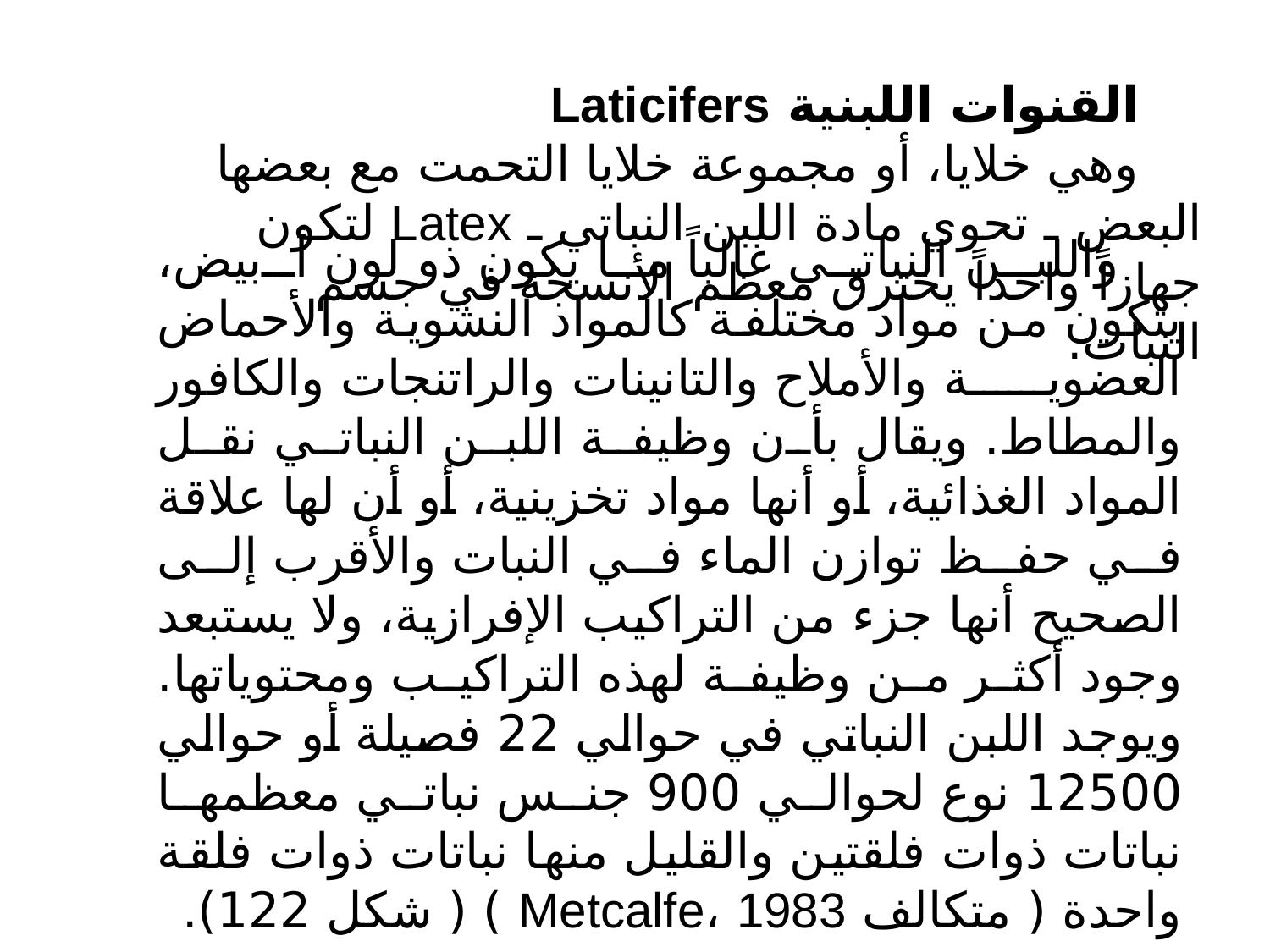

القنوات اللبنية Laticifers
وهي خلايا، أو مجموعة خلايا التحمت مع بعضها البعض ـ تحوي مادة اللبن النباتي ـ Latex لتكون جهازاً واحداً يخترق معظم الأنسجة في جسم النبات.
واللبن النباتي غالباً ما يكون ذو لون أبيض، يتكون من مواد مختلفة كالمواد النشوية والأحماض العضوية والأملاح والتانينات والراتنجات والكافور والمطاط. ويقال بأن وظيفة اللبن النباتي نقل المواد الغذائية، أو أنها مواد تخزينية، أو أن لها علاقة في حفظ توازن الماء في النبات والأقرب إلى الصحيح أنها جزء من التراكيب الإفرازية، ولا يستبعد وجود أكثر من وظيفة لهذه التراكيب ومحتوياتها. ويوجد اللبن النباتي في حوالي 22 فصيلة أو حوالي 12500 نوع لحوالي 900 جنس نباتي معظمها نباتات ذوات فلقتين والقليل منها نباتات ذوات فلقة واحدة ( متكالف Metcalfe، 1983 ) ( شكل 122).